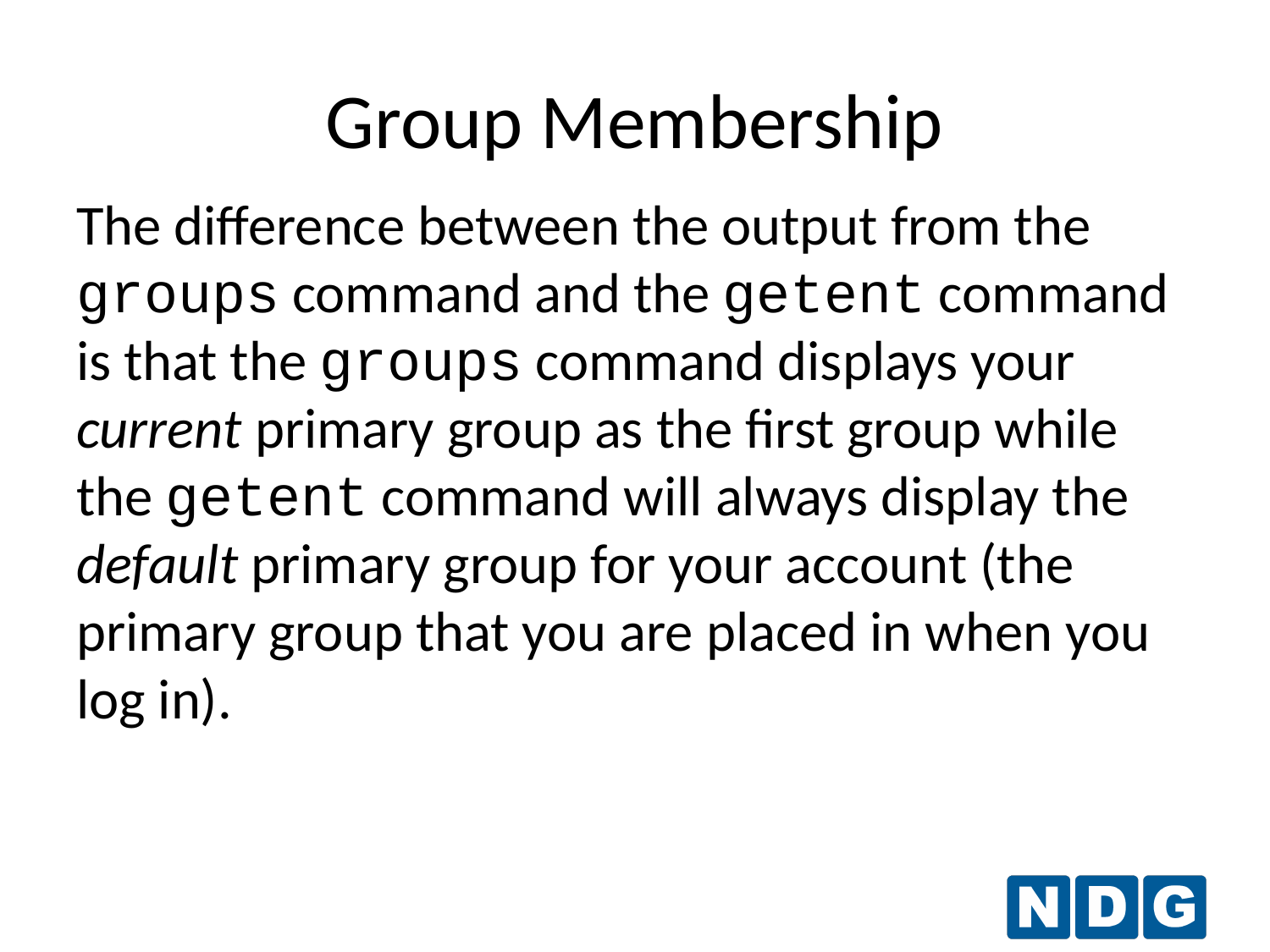

Group Membership
The difference between the output from the groups command and the getent command is that the groups command displays your current primary group as the first group while the getent command will always display the default primary group for your account (the primary group that you are placed in when you log in).